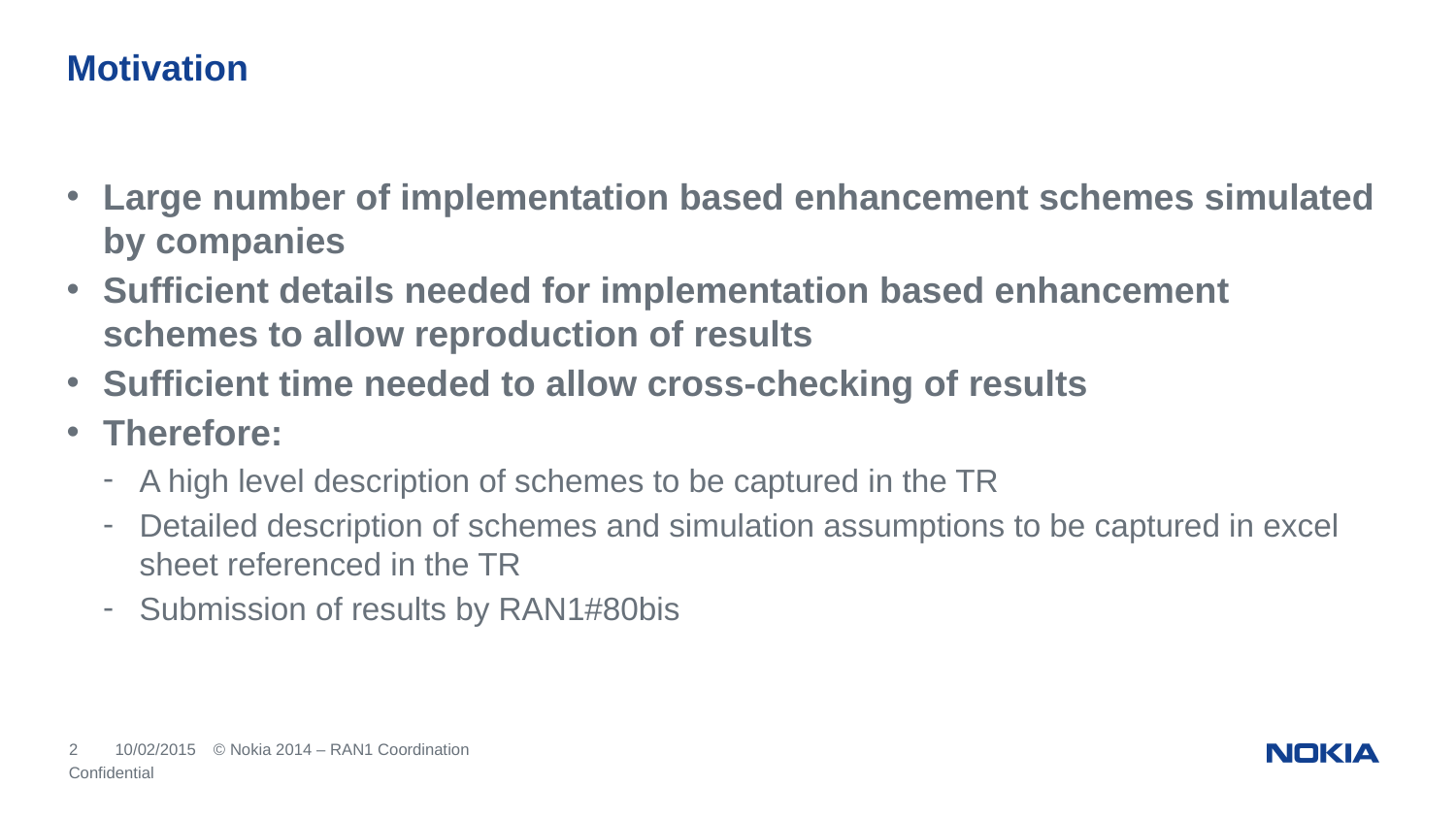

# Motivation
Large number of implementation based enhancement schemes simulated by companies
Sufficient details needed for implementation based enhancement schemes to allow reproduction of results
Sufficient time needed to allow cross-checking of results
Therefore:
A high level description of schemes to be captured in the TR
Detailed description of schemes and simulation assumptions to be captured in excel sheet referenced in the TR
Submission of results by RAN1#80bis